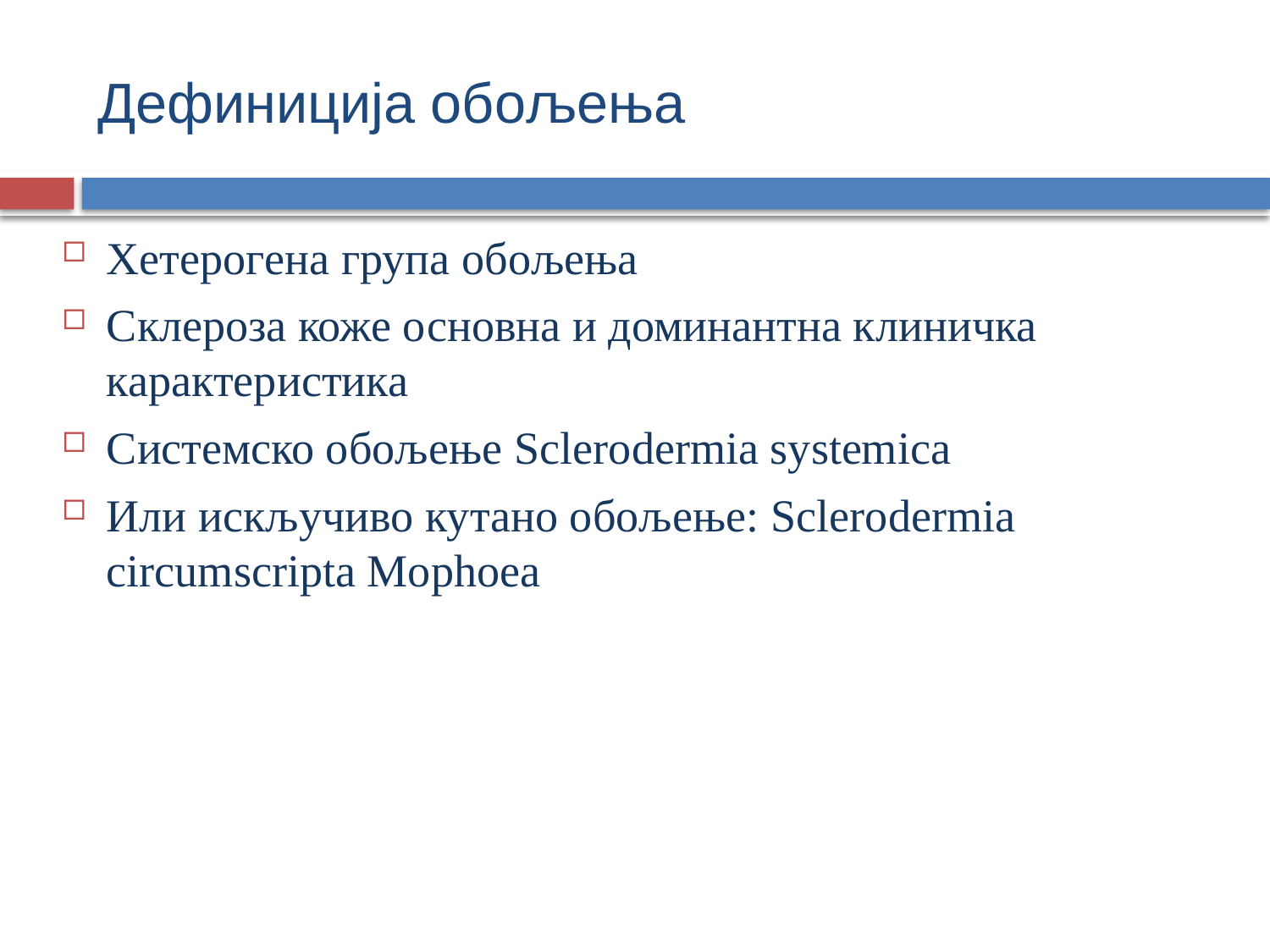

# Дефиниција обољења
Хетерогена група обољења
Склероза коже основна и доминантна клиничка карактеристика
Системско обољење Sclerodermia systemica
Или искључиво кутано обољење: Sclerodermia circumscripta Mophoea